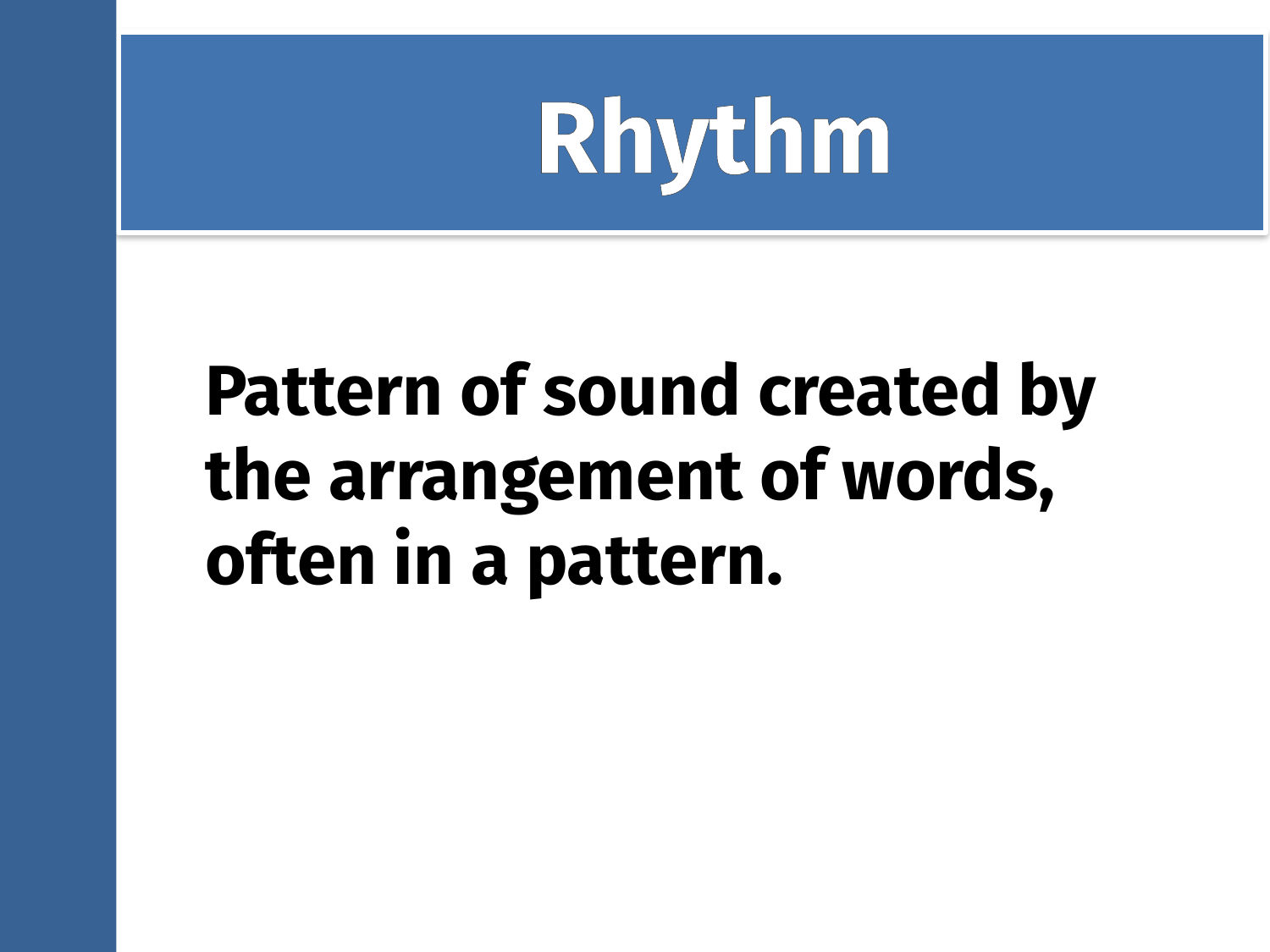

# Rhythm
Pattern of sound created by  the arrangement of words, often in a pattern.